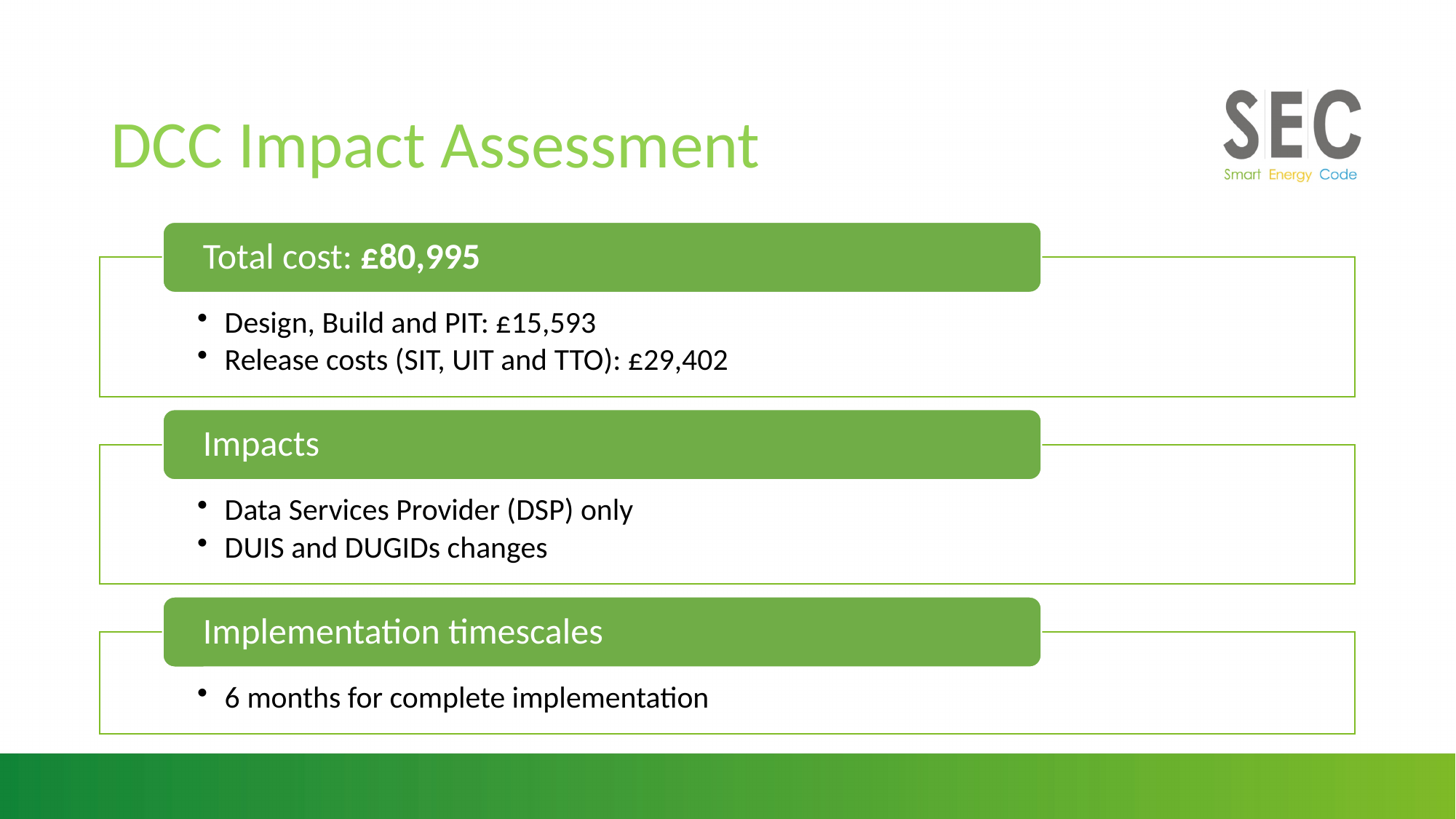

# DCC Impact Assessment
Design, Build and PIT: £15,593
Release costs (SIT, UIT and TTO): £29,402
Total cost: £80,995
Data Services Provider (DSP) only
DUIS and DUGIDs changes
Impacts
6 months for complete implementation
Implementation timescales